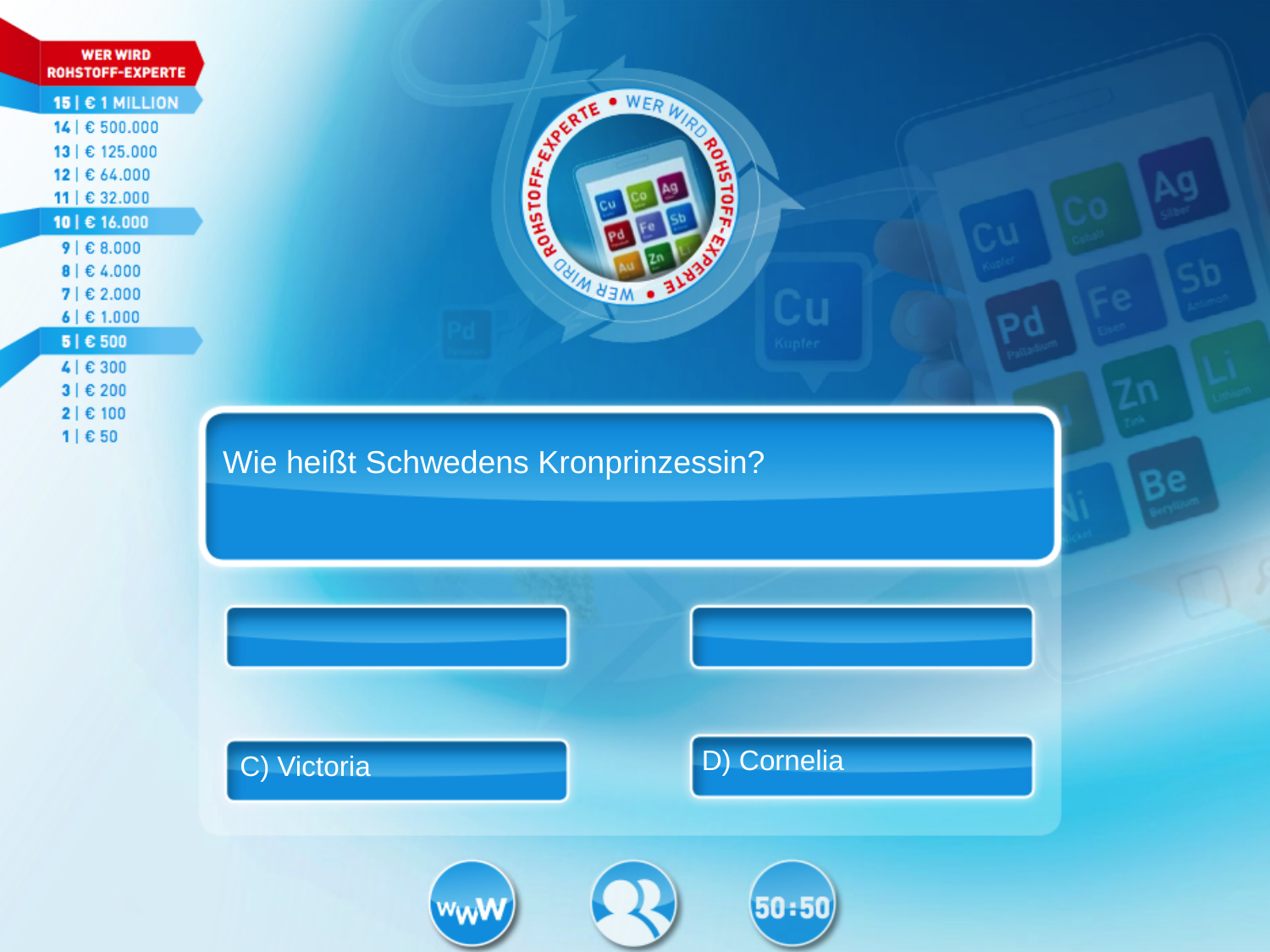

Wie heißt Schwedens Kronprinzessin?
D) Cornelia
C) Victoria